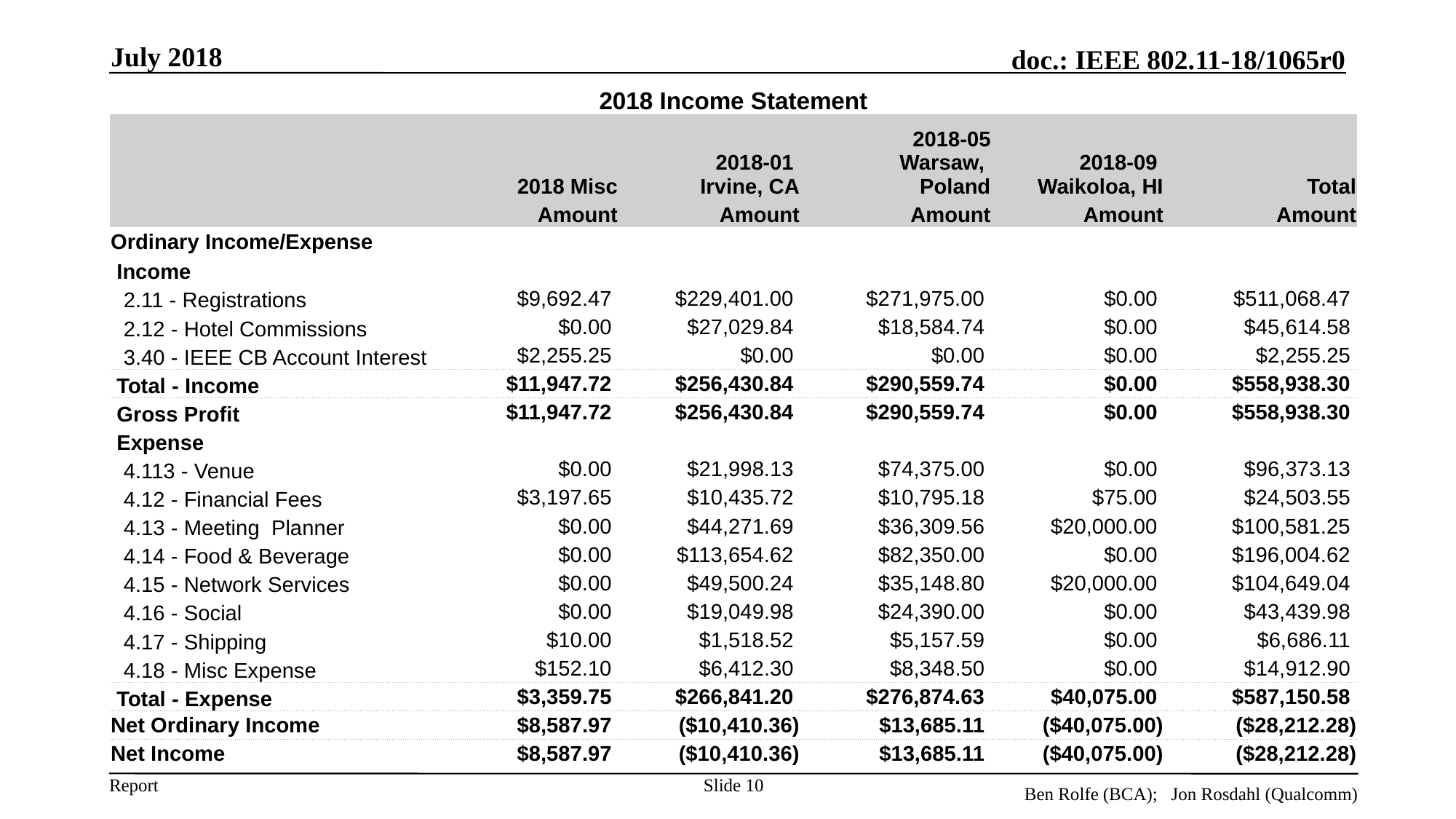

July 2018
| 2018 Income Statement |  |  |  |  |  |
| --- | --- | --- | --- | --- | --- |
|  | 2018 Misc | 2018-01 Irvine, CA | 2018-05 Warsaw, Poland | 2018-09 Waikoloa, HI | Total |
|  | Amount | Amount | Amount | Amount | Amount |
| Ordinary Income/Expense |  |  |  |  |  |
| Income |  |  |  |  |  |
| 2.11 - Registrations | $9,692.47 | $229,401.00 | $271,975.00 | $0.00 | $511,068.47 |
| 2.12 - Hotel Commissions | $0.00 | $27,029.84 | $18,584.74 | $0.00 | $45,614.58 |
| 3.40 - IEEE CB Account Interest | $2,255.25 | $0.00 | $0.00 | $0.00 | $2,255.25 |
| Total - Income | $11,947.72 | $256,430.84 | $290,559.74 | $0.00 | $558,938.30 |
| Gross Profit | $11,947.72 | $256,430.84 | $290,559.74 | $0.00 | $558,938.30 |
| Expense |  |  |  |  |  |
| 4.113 - Venue | $0.00 | $21,998.13 | $74,375.00 | $0.00 | $96,373.13 |
| 4.12 - Financial Fees | $3,197.65 | $10,435.72 | $10,795.18 | $75.00 | $24,503.55 |
| 4.13 - Meeting Planner | $0.00 | $44,271.69 | $36,309.56 | $20,000.00 | $100,581.25 |
| 4.14 - Food & Beverage | $0.00 | $113,654.62 | $82,350.00 | $0.00 | $196,004.62 |
| 4.15 - Network Services | $0.00 | $49,500.24 | $35,148.80 | $20,000.00 | $104,649.04 |
| 4.16 - Social | $0.00 | $19,049.98 | $24,390.00 | $0.00 | $43,439.98 |
| 4.17 - Shipping | $10.00 | $1,518.52 | $5,157.59 | $0.00 | $6,686.11 |
| 4.18 - Misc Expense | $152.10 | $6,412.30 | $8,348.50 | $0.00 | $14,912.90 |
| Total - Expense | $3,359.75 | $266,841.20 | $276,874.63 | $40,075.00 | $587,150.58 |
| Net Ordinary Income | $8,587.97 | ($10,410.36) | $13,685.11 | ($40,075.00) | ($28,212.28) |
| Net Income | $8,587.97 | ($10,410.36) | $13,685.11 | ($40,075.00) | ($28,212.28) |
Slide 10
Ben Rolfe (BCA);   Jon Rosdahl (Qualcomm)